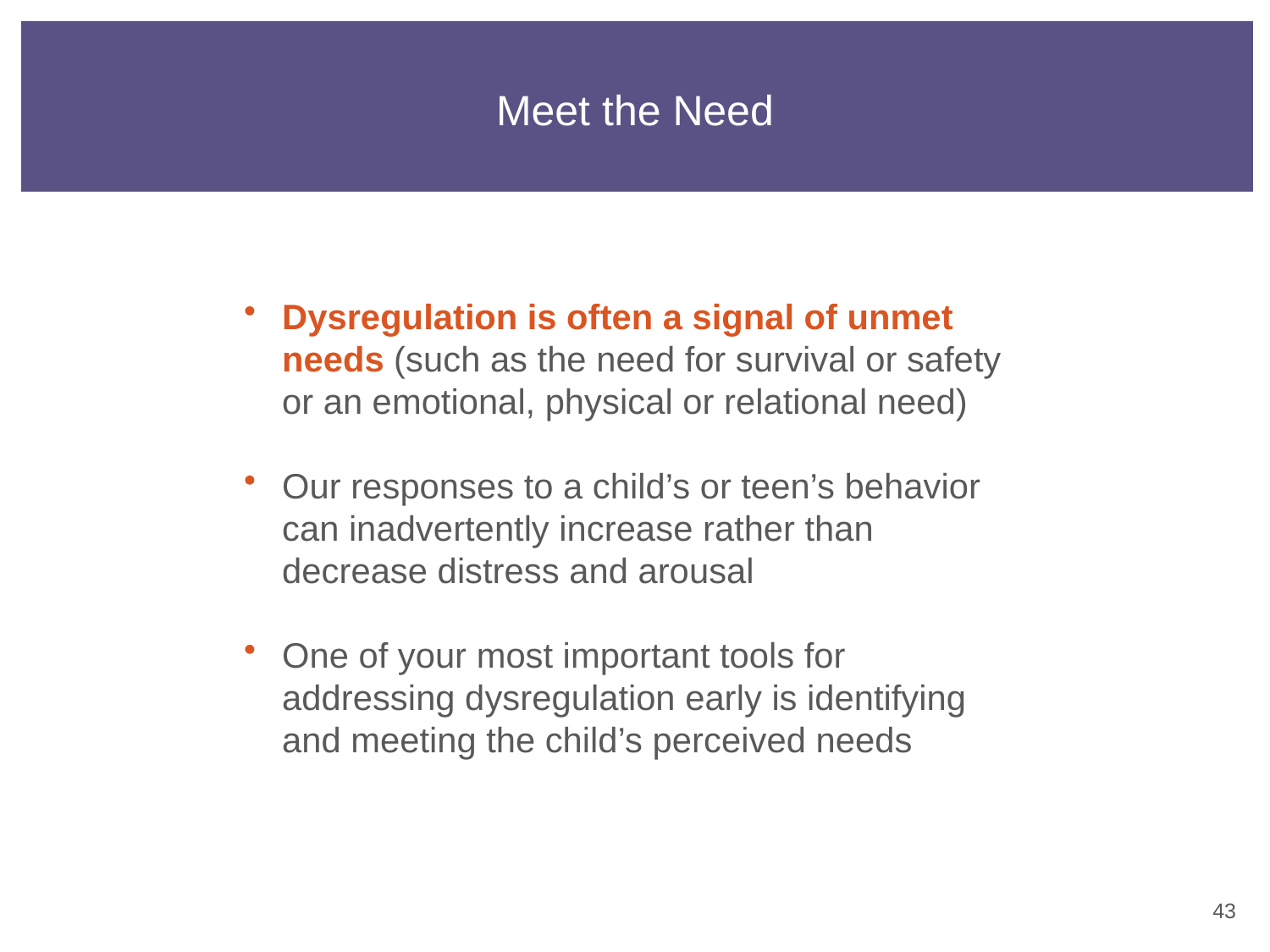

# Meet the Need
Dysregulation is often a signal of unmet needs (such as the need for survival or safety or an emotional, physical or relational need)
Our responses to a child’s or teen’s behavior can inadvertently increase rather than decrease distress and arousal
One of your most important tools for addressing dysregulation early is identifying and meeting the child’s perceived needs
43